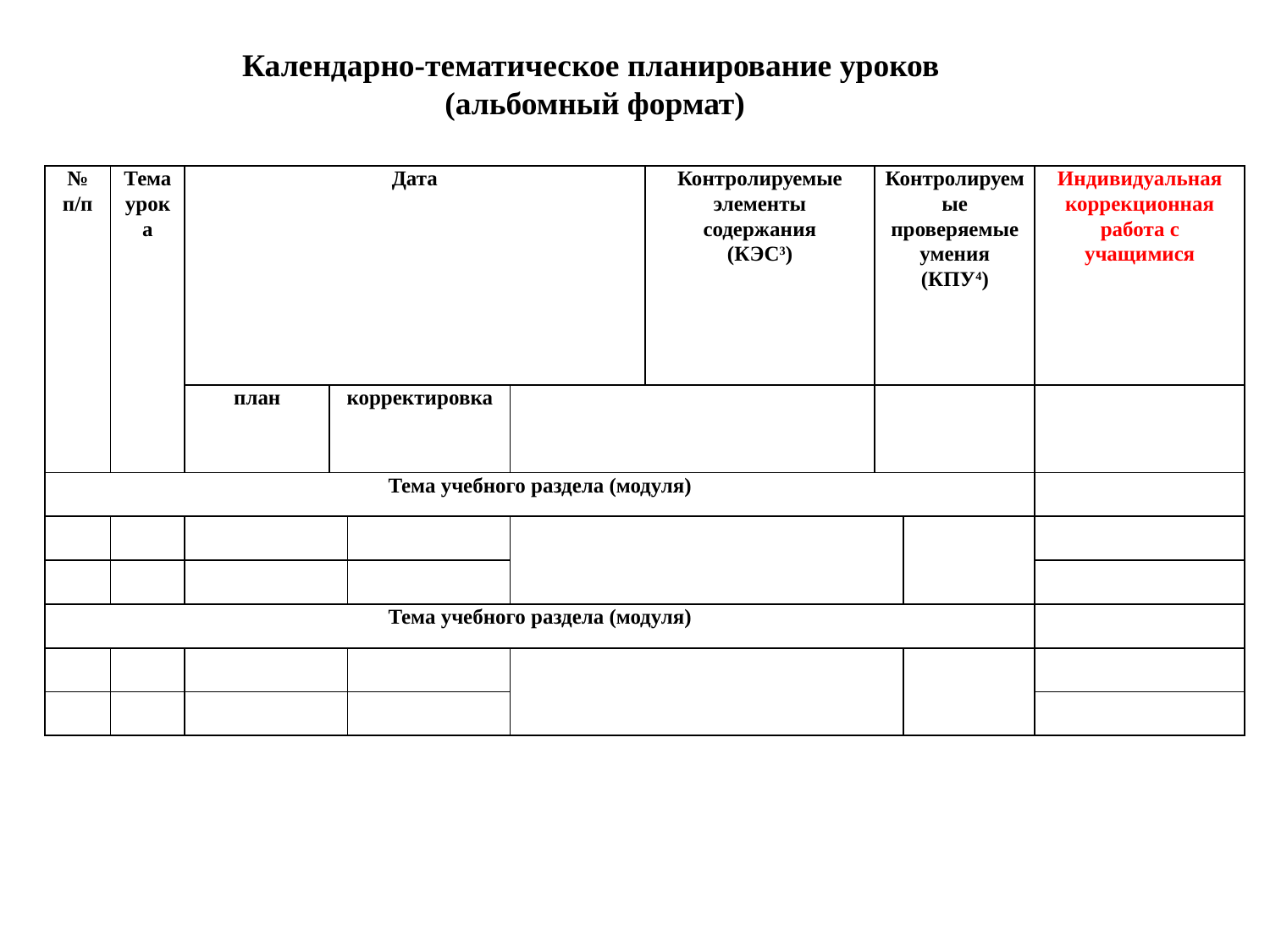

Календарно-тематическое планирование уроков
(альбомный формат)

| № п/п | Тема урока | Дата |  |  |  | Контролируемые элементы содержания (КЭС3) | Контролируемые проверяемые умения (КПУ4) |  | Индивидуальная коррекционная работа с учащимися |
| --- | --- | --- | --- | --- | --- | --- | --- | --- | --- |
|  |  | план | корректировка |  |  |  |  |  |  |
| Тема учебного раздела (модуля) |  |  |  |  |  |  |  |  |  |
|  |  |  |  |  |  |  |  |  |  |
|  |  |  |  |  |  |  |  |  |  |
| Тема учебного раздела (модуля) |  |  |  |  |  |  |  |  |  |
|  |  |  |  |  |  |  |  |  |  |
|  |  |  |  |  |  |  |  |  |  |